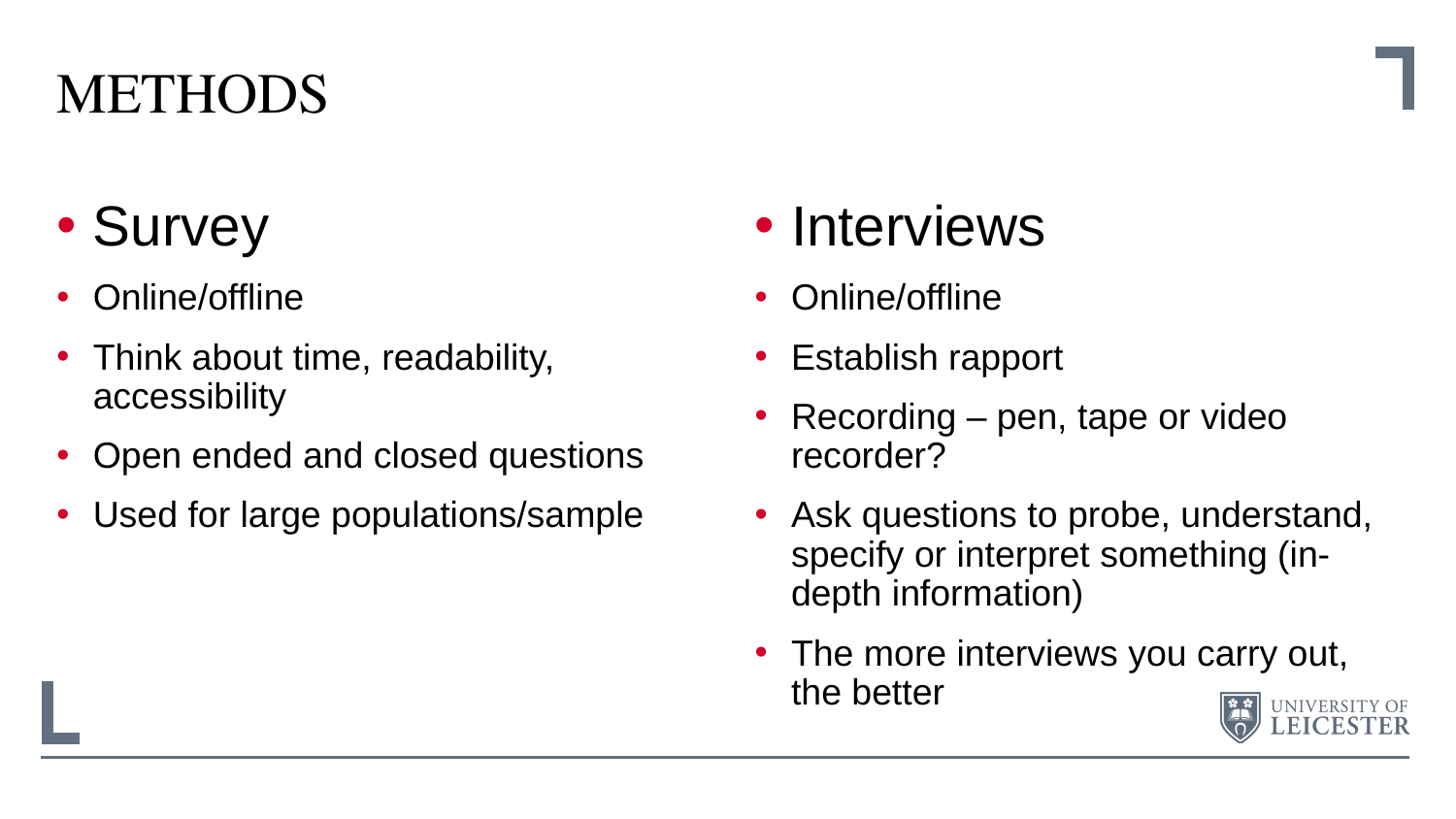

# Methods
Survey
Online/offline
Think about time, readability, accessibility
Open ended and closed questions
Used for large populations/sample

Interviews
Online/offline
Establish rapport
Recording – pen, tape or video recorder?
Ask questions to probe, understand, specify or interpret something (in-depth information)
The more interviews you carry out, the better